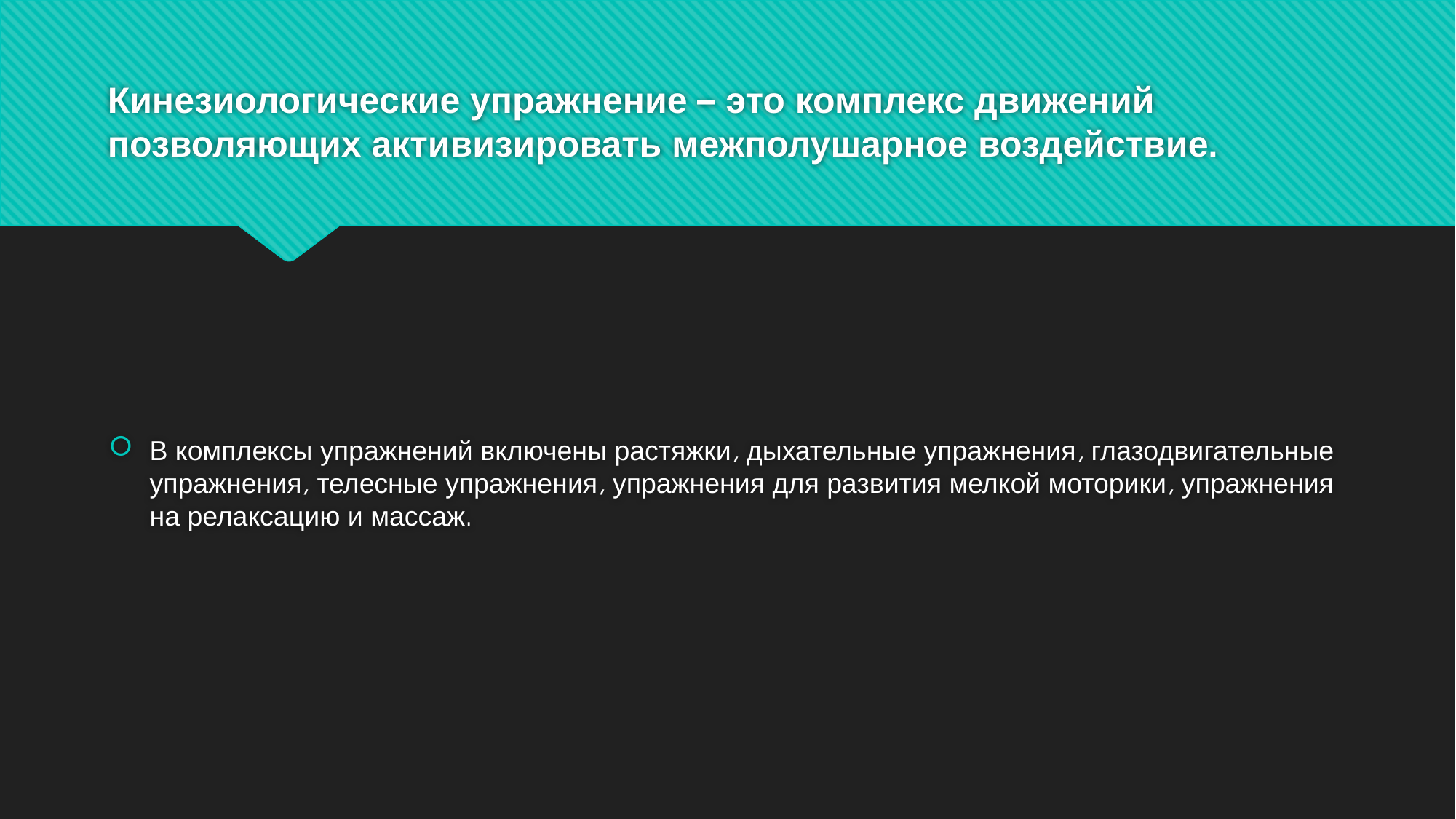

# Кинезиологические упражнение – это комплекс движений позволяющих активизировать межполушарное воздействие.
В комплексы упражнений включены растяжки, дыхательные упражнения, глазодвигательные упражнения, телесные упражнения, упражнения для развития мелкой моторики, упражнения на релаксацию и массаж.